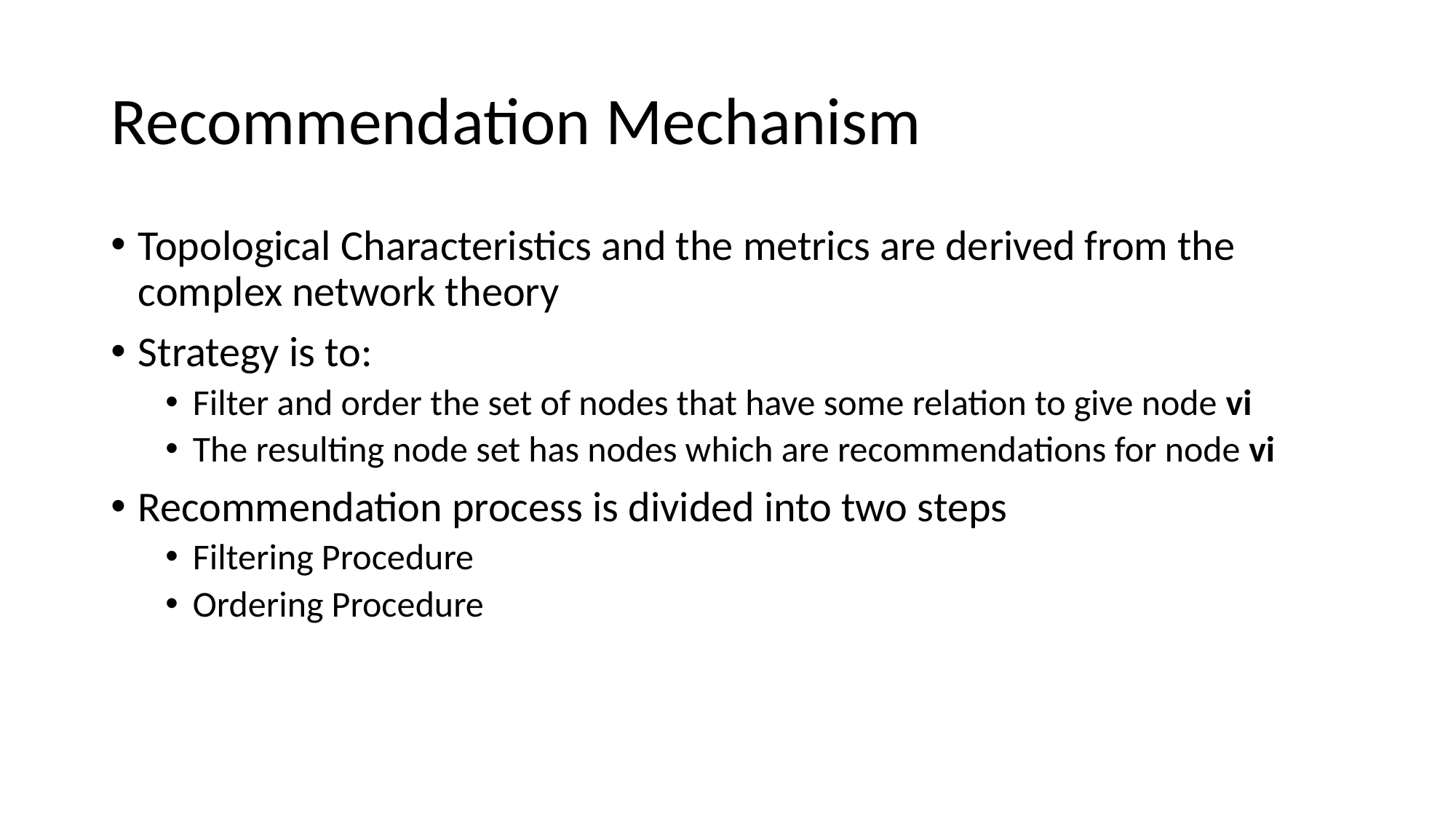

# Recommendation Mechanism
Topological Characteristics and the metrics are derived from the complex network theory
Strategy is to:
Filter and order the set of nodes that have some relation to give node vi
The resulting node set has nodes which are recommendations for node vi
Recommendation process is divided into two steps
Filtering Procedure
Ordering Procedure